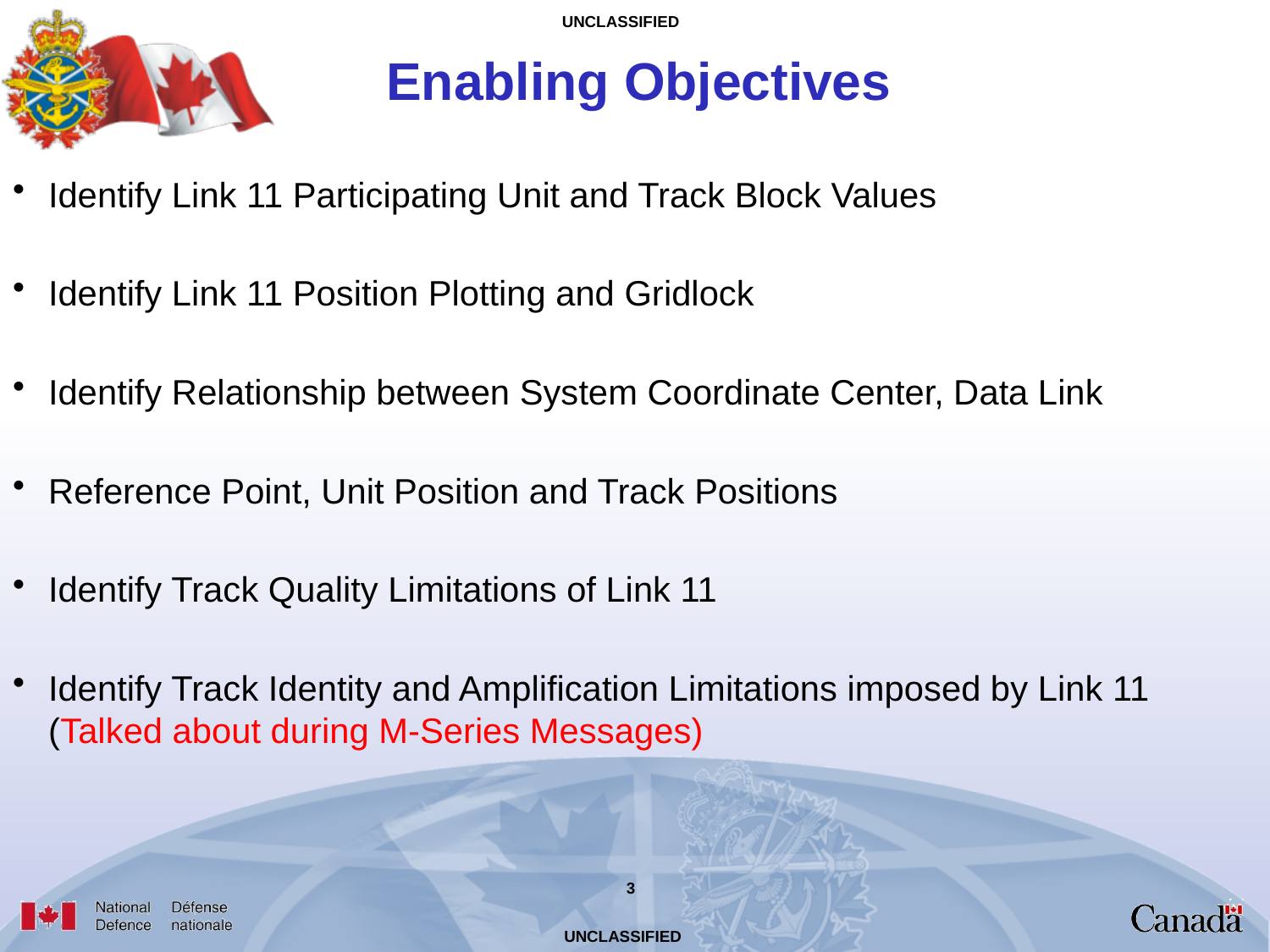

# Enabling Objectives
Identify Link 11 Participating Unit and Track Block Values

Identify Link 11 Position Plotting and Gridlock

Identify Relationship between System Coordinate Center, Data Link

Reference Point, Unit Position and Track Positions

Identify Track Quality Limitations of Link 11

Identify Track Identity and Amplification Limitations imposed by Link 11 (Talked about during M-Series Messages)